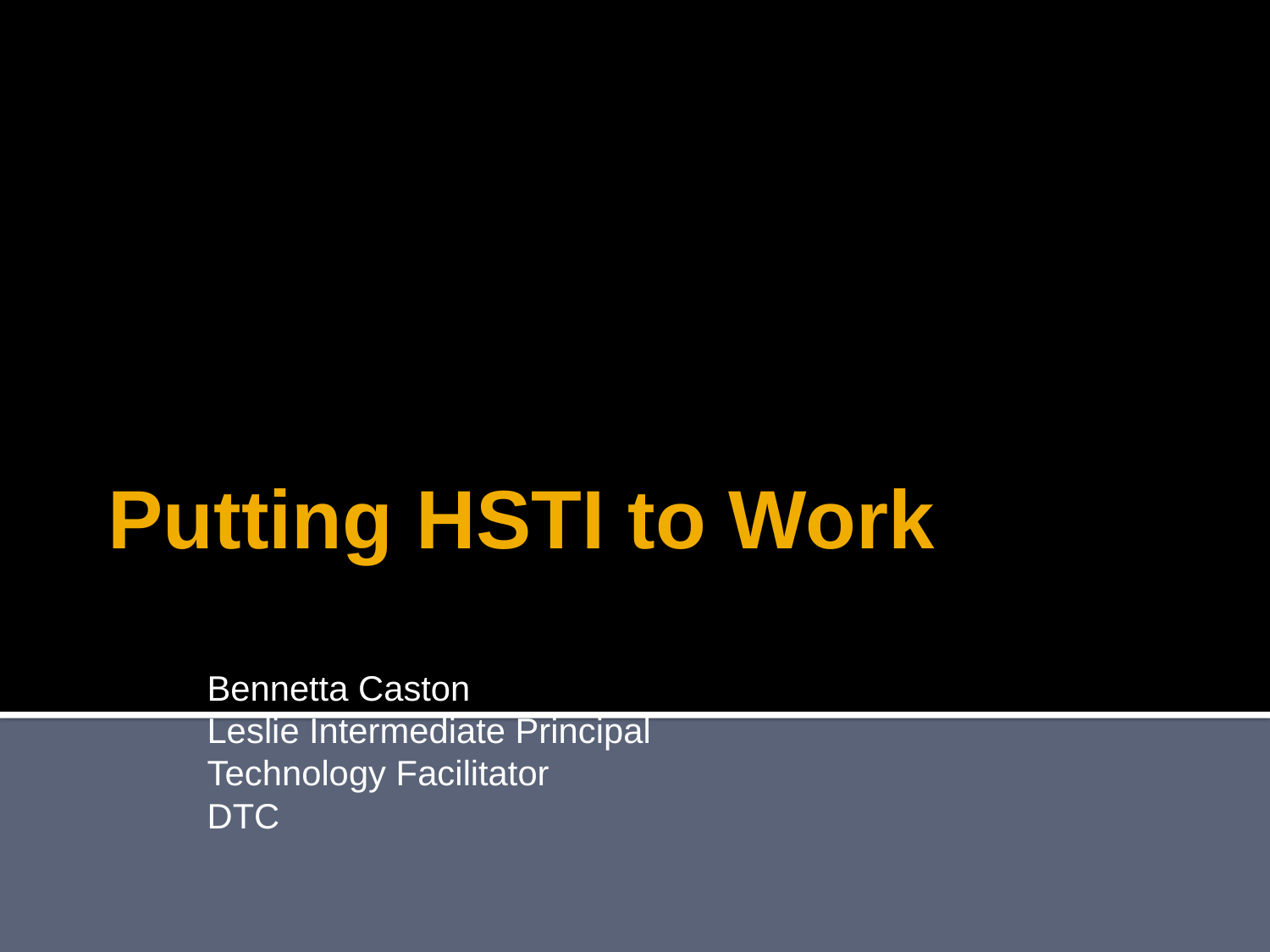

# Putting HSTI to Work
Bennetta Caston
Leslie Intermediate Principal
Technology Facilitator
DTC